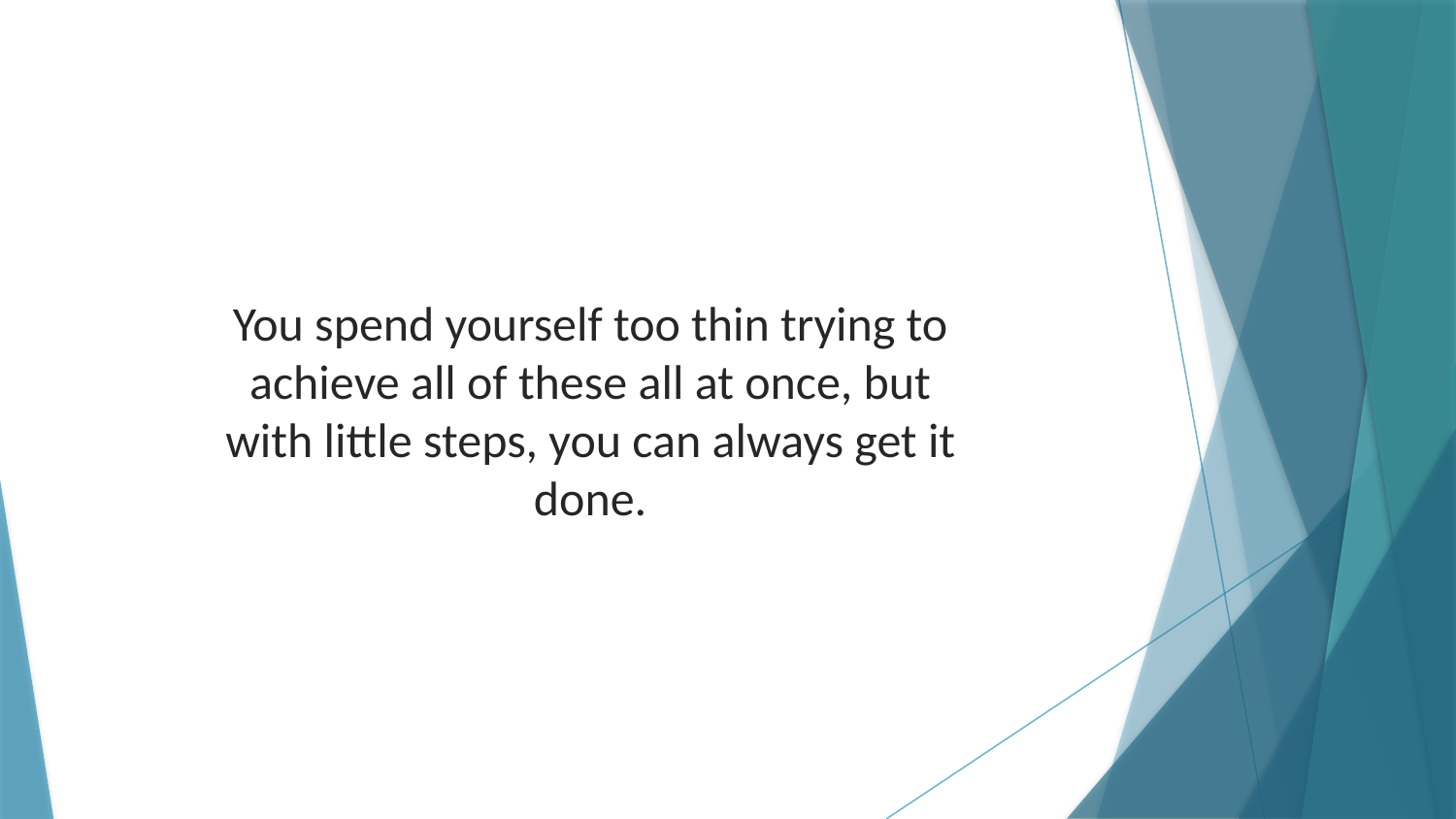

You spend yourself too thin trying to achieve all of these all at once, but with little steps, you can always get it done.